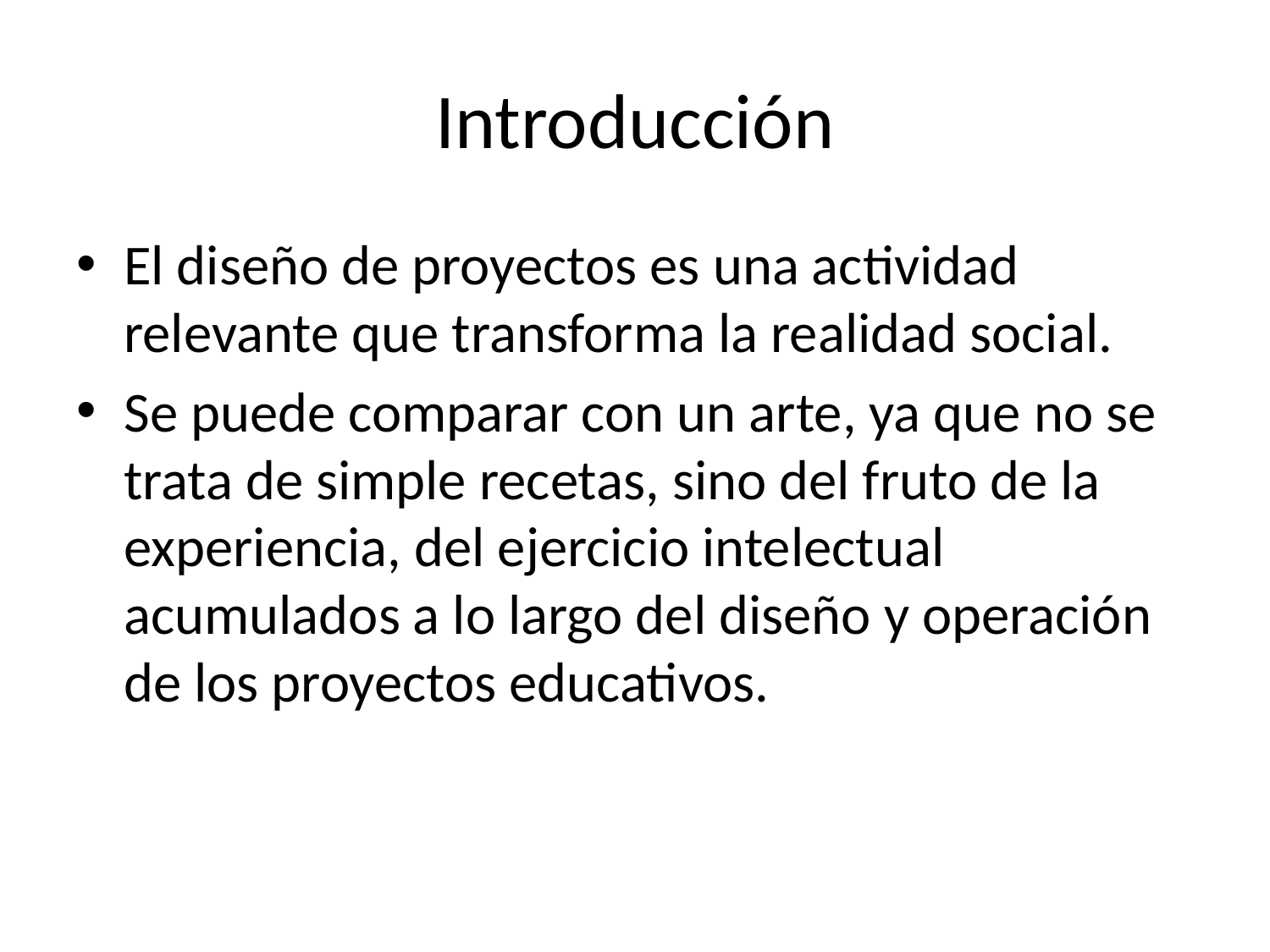

# Introducción
El diseño de proyectos es una actividad relevante que transforma la realidad social.
Se puede comparar con un arte, ya que no se trata de simple recetas, sino del fruto de la experiencia, del ejercicio intelectual acumulados a lo largo del diseño y operación de los proyectos educativos.